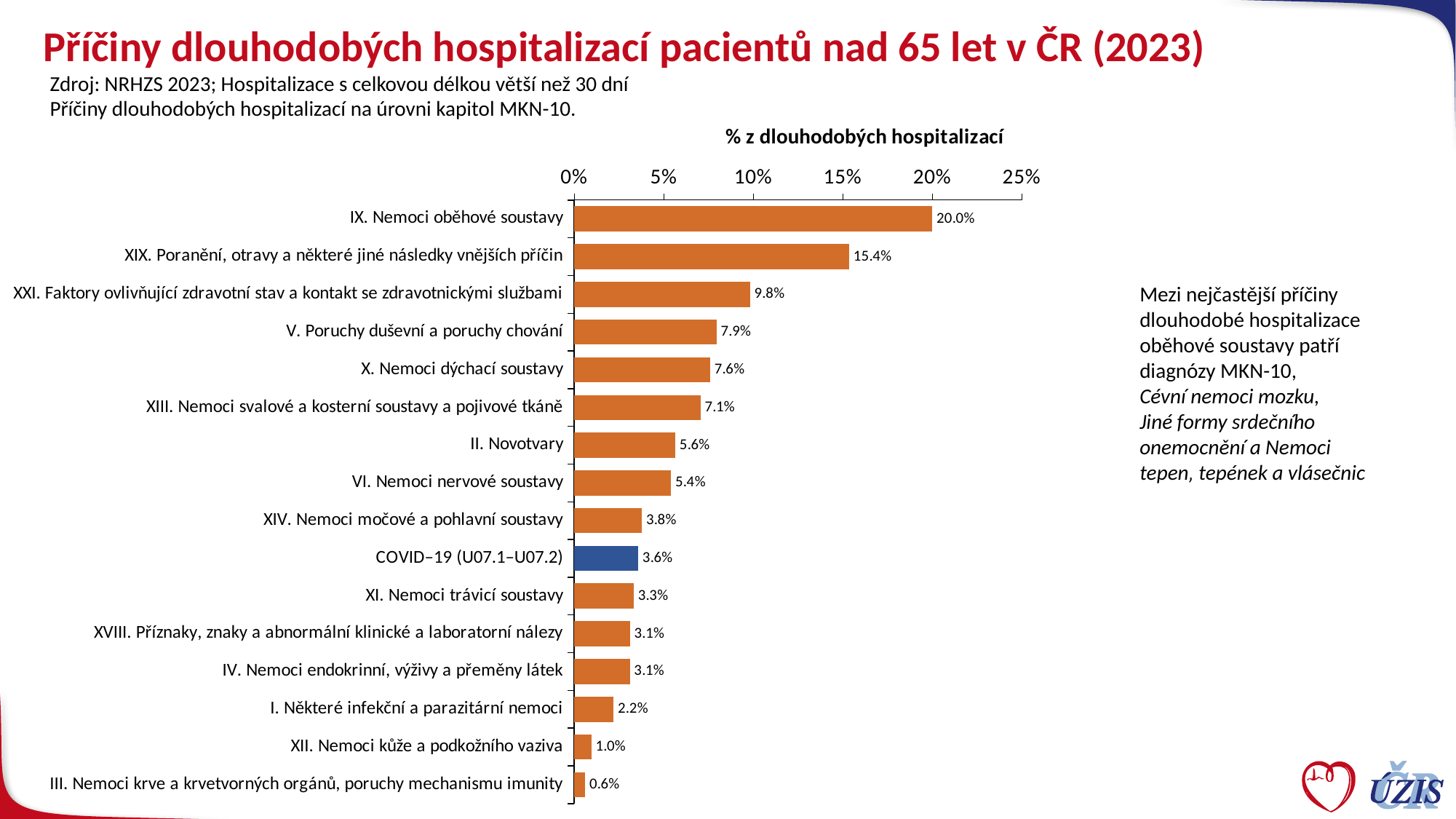

# Příčiny dlouhodobých hospitalizací pacientů nad 65 let v ČR (2023)
Zdroj: NRHZS 2023; Hospitalizace s celkovou délkou větší než 30 dní
Příčiny dlouhodobých hospitalizací na úrovni kapitol MKN-10.

### Chart

| Category | ČR |
|---|---|
| IX. Nemoci oběhové soustavy | 0.20001266223488445 |
| XIX. Poranění, otravy a některé jiné následky vnějších příčin | 0.15361823361823362 |
| XXI. Faktory ovlivňující zdravotní stav a kontakt se zdravotnickými službami | 0.09822095599873377 |
| V. Poruchy duševní a poruchy chování | 0.0794428616650839 |
| X. Nemoci dýchací soustavy | 0.07596074707185818 |
| XIII. Nemoci svalové a kosterní soustavy a pojivové tkáně | 0.07051598607154162 |
| II. Novotvary | 0.05644824311490978 |
| VI. Nemoci nervové soustavy | 0.05409306742640076 |
| XIV. Nemoci močové a pohlavní soustavy | 0.03784742006964229 |
| COVID–19 (U07.1–U07.2) | 0.03570750237416904 |
| XI. Nemoci trávicí soustavy | 0.03326369104146882 |
| XVIII. Příznaky, znaky a abnormální klinické a laboratorní nálezy | 0.03111111111111111 |
| IV. Nemoci endokrinní, výživy a přeměny látek | 0.03102247546691991 |
| I. Některé infekční a parazitární nemoci | 0.021994301994301996 |
| XII. Nemoci kůže a podkožního vaziva | 0.009534662867996202 |
| III. Nemoci krve a krvetvorných orgánů, poruchy mechanismu imunity | 0.006065210509654954 |
Mezi nejčastější příčiny dlouhodobé hospitalizace oběhové soustavy patří diagnózy MKN-10,
Cévní nemoci mozku,
Jiné formy srdečního onemocnění a Nemoci tepen‚ tepének a vlásečnic